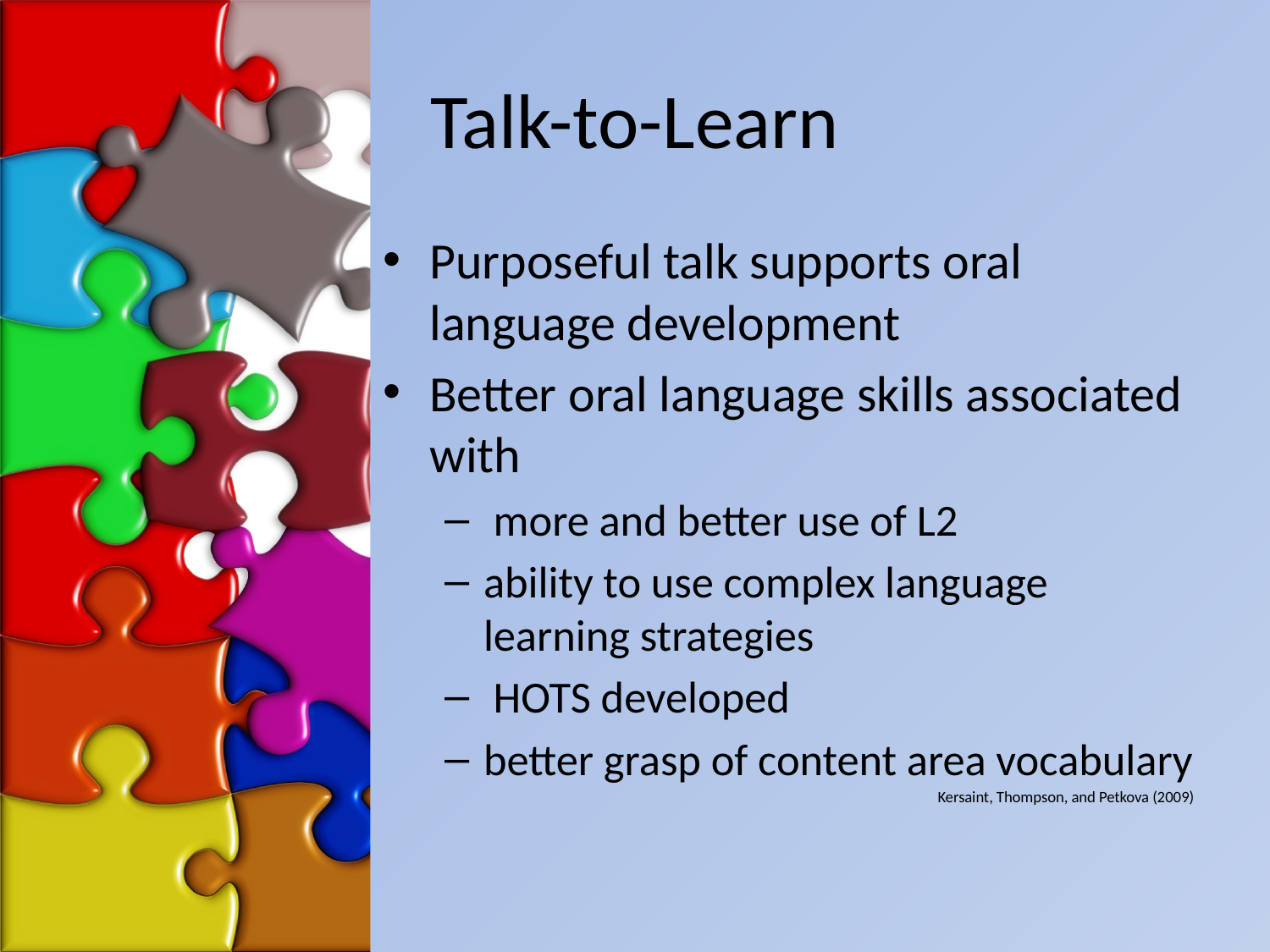

# Talk-to-Learn
Purposeful talk supports oral language development
Better oral language skills associated with
 more and better use of L2
ability to use complex language learning strategies
 HOTS developed
better grasp of content area vocabulary
Kersaint, Thompson, and Petkova (2009)